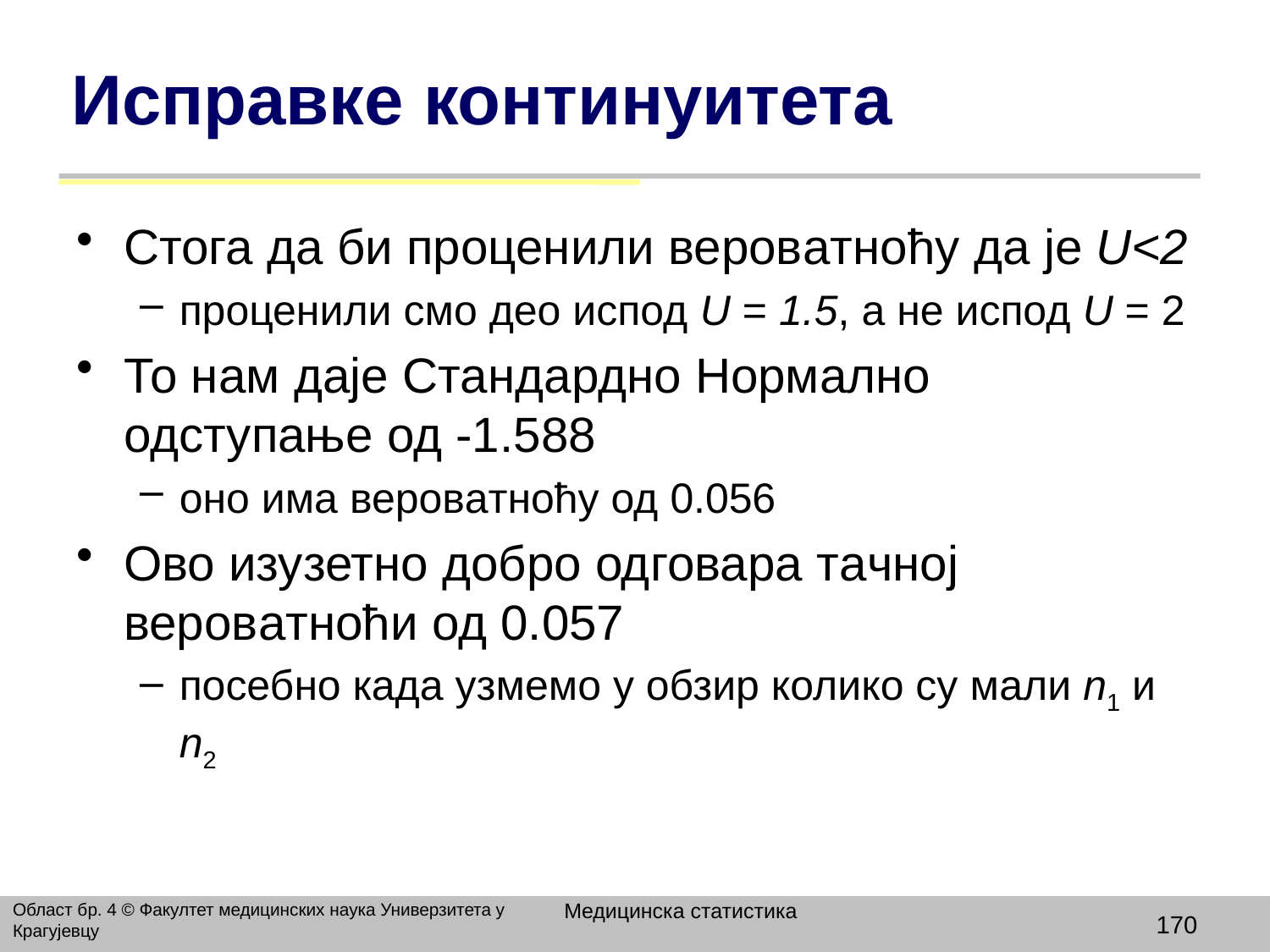

# Исправке континуитета
Стога да би проценили вероватноћу да је U<2
проценили смо део испод U = 1.5, а не испод U = 2
То нам даје Стандардно Нормално одступање од -1.588
оно има вероватноћу од 0.056
Oво изузетно добро одговара тачној вероватноћи од 0.057
посебно када узмемо у обзир колико су мали n1 и n2
Медицинска статистика
Област бр. 4 © Факултет медицинских наука Универзитета у Крагујевцу
170